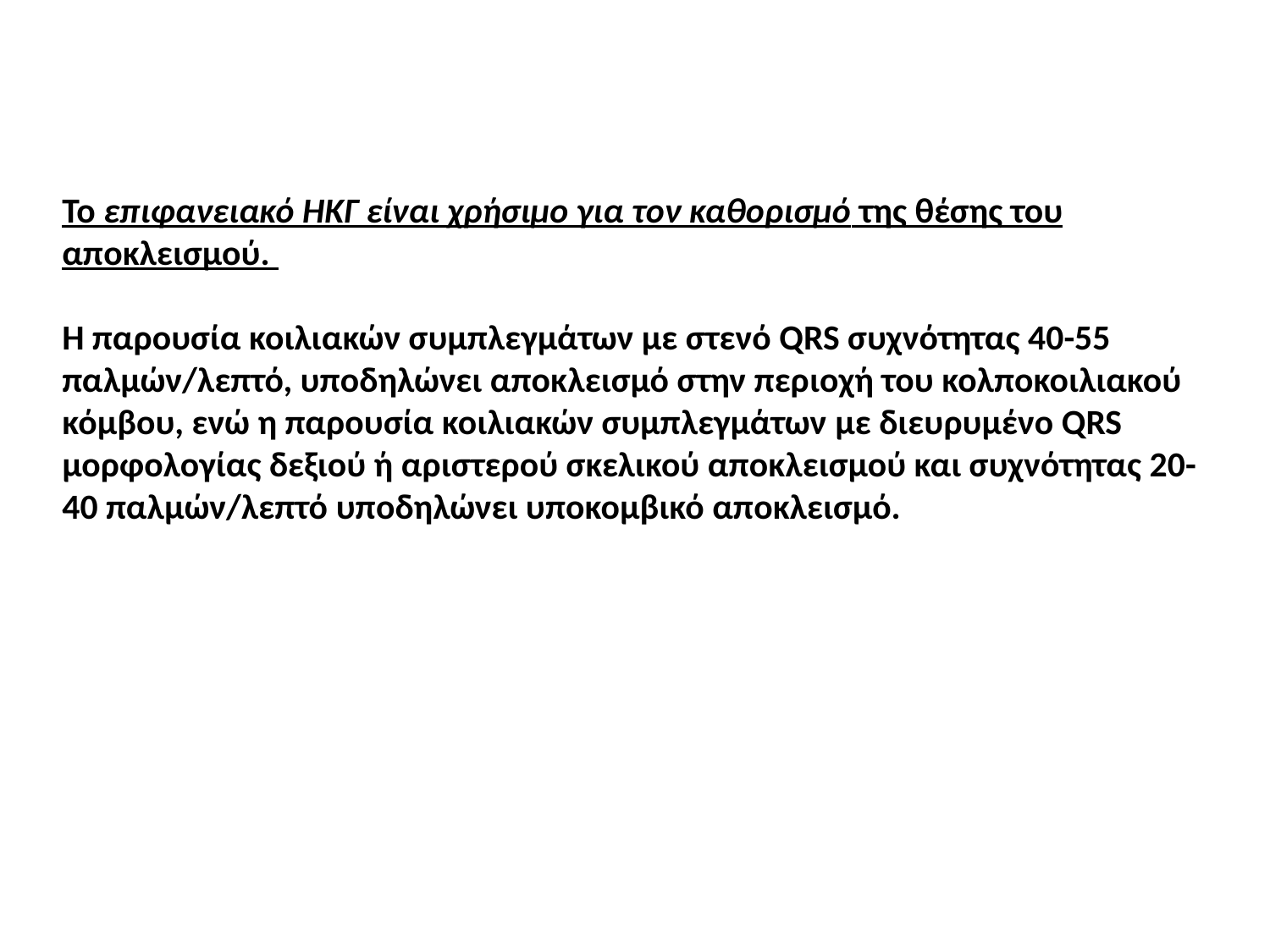

Το επιφανειακό ΗΚΓ είναι χρήσιμο για τον καθορισμό της θέσης του αποκλεισμού.

Η παρουσία κοιλιακών συμπλεγμάτων με στενό QRS συχνότητας 40-55 παλμών/λεπτό, υποδηλώνει αποκλεισμό στην περιοχή του κολποκοιλιακού κόμβου, ενώ η παρουσία κοιλιακών συμπλεγμάτων με διευρυμένο QRS μορφολογίας δεξιού ή αριστερού σκελικού αποκλεισμού και συχνότητας 20-40 παλμών/λεπτό υποδηλώνει υποκομβικό αποκλεισμό.